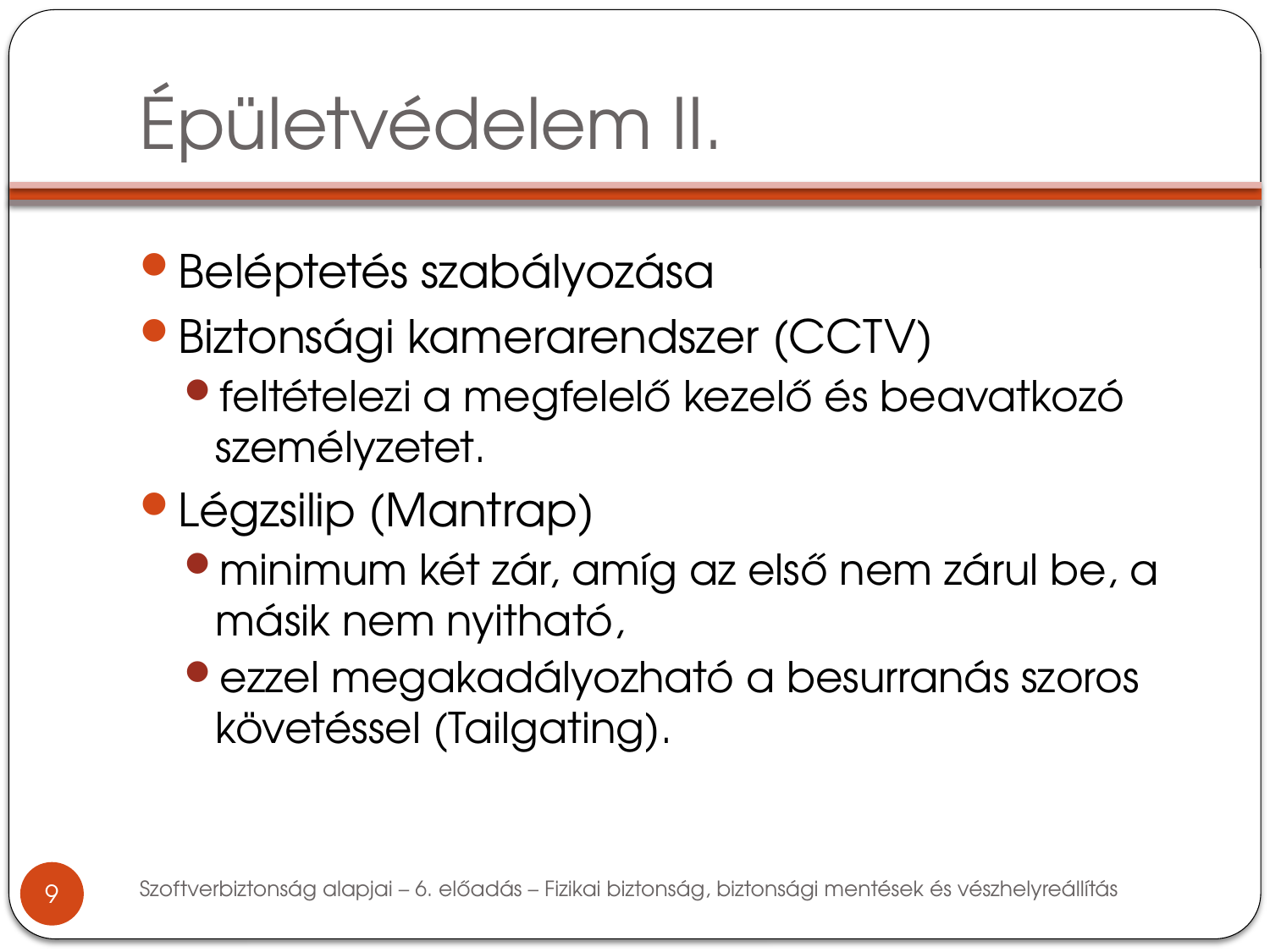

# Épületvédelem II.
Beléptetés szabályozása
Biztonsági kamerarendszer (CCTV)
feltételezi a megfelelő kezelő és beavatkozó személyzetet.
Légzsilip (Mantrap)
minimum két zár, amíg az első nem zárul be, a másik nem nyitható,
ezzel megakadályozható a besurranás szoros követéssel (Tailgating).

Szoftverbiztonság alapjai – 6. előadás – Fizikai biztonság, biztonsági mentések és vészhelyreállítás
9